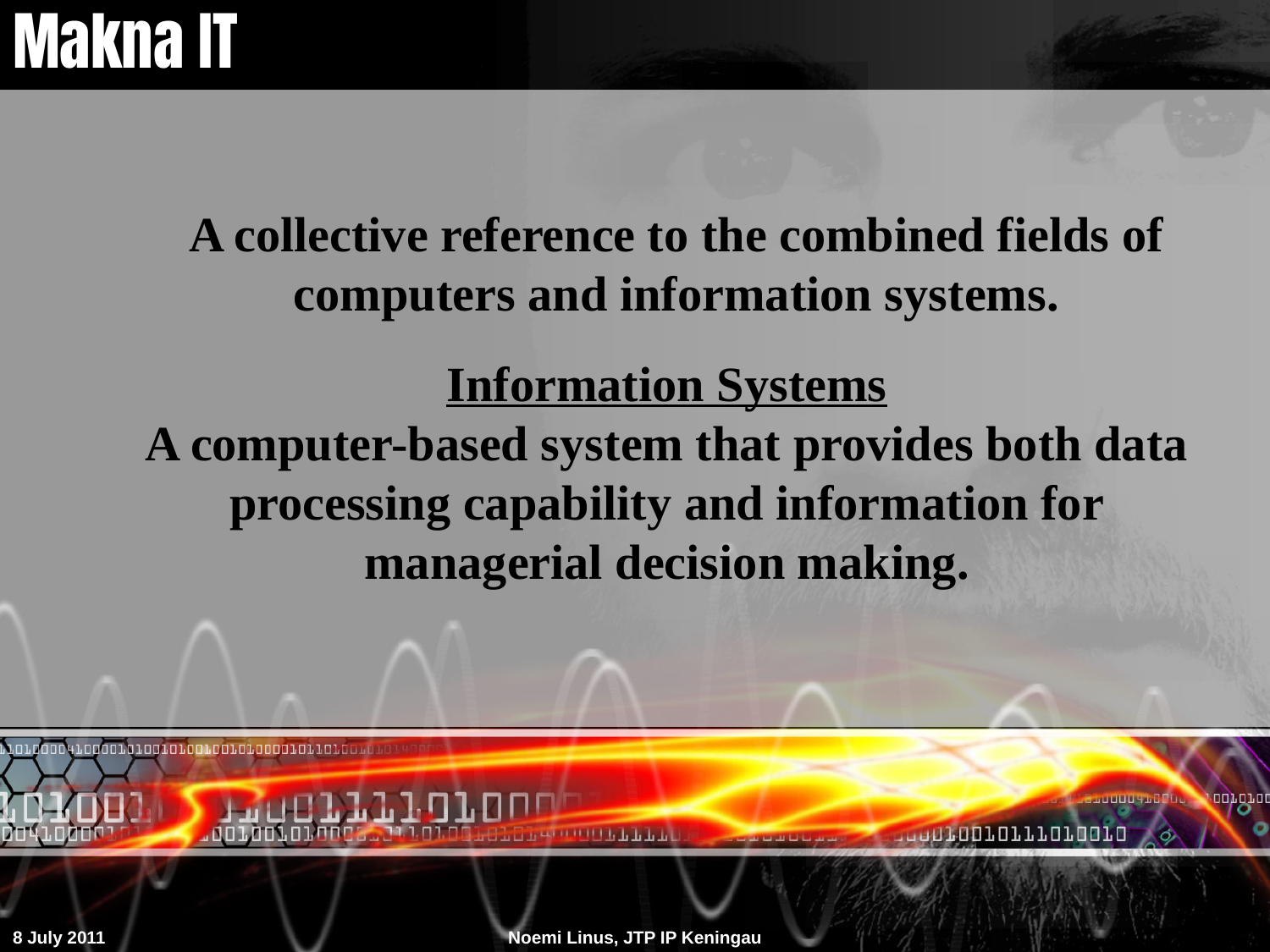

# Makna IT
A collective reference to the combined fields of computers and information systems.
Information Systems
A computer-based system that provides both data processing capability and information for managerial decision making.
8 July 2011
Noemi Linus, JTP IP Keningau